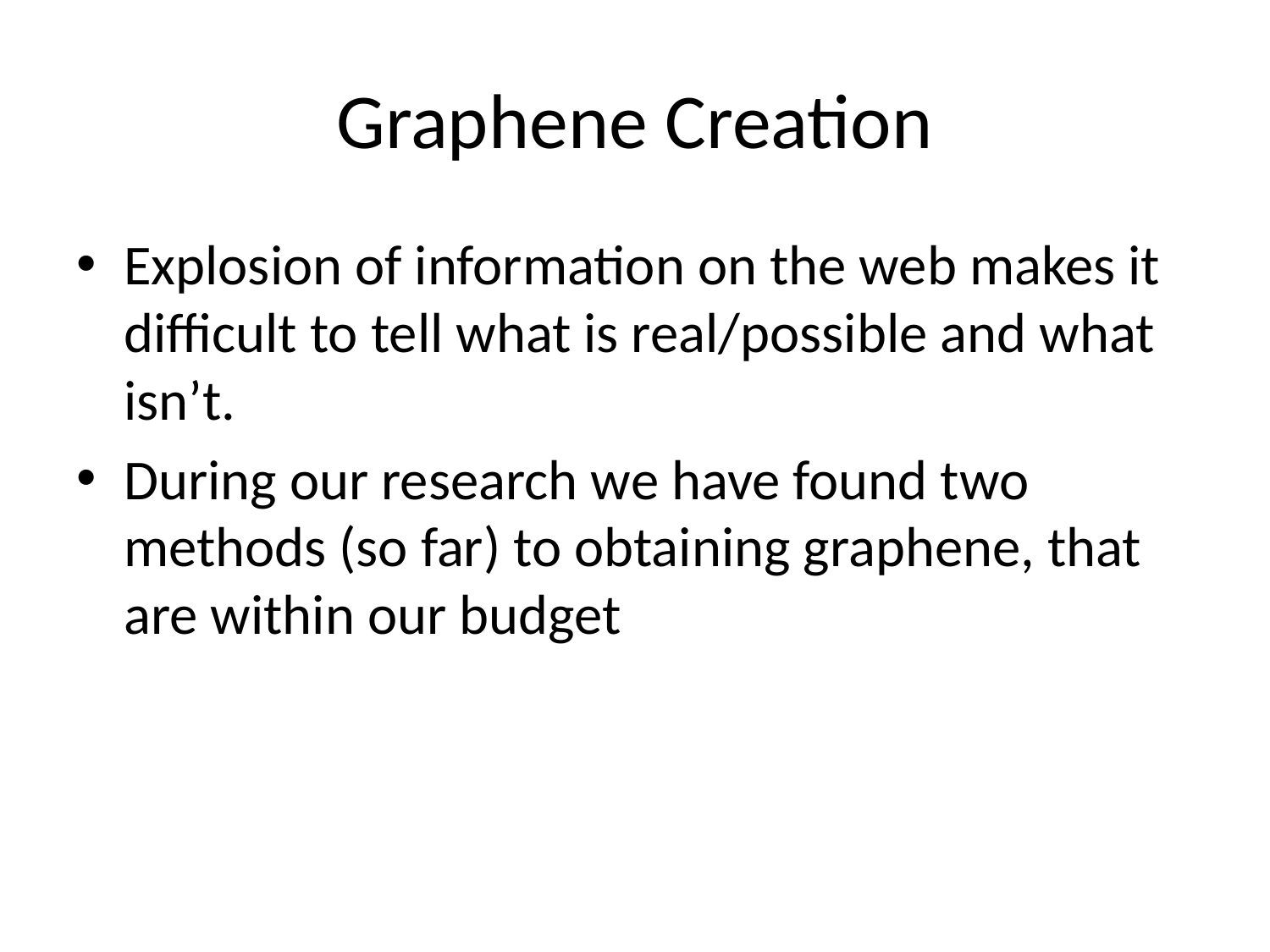

# Graphene Creation
Explosion of information on the web makes it difficult to tell what is real/possible and what isn’t.
During our research we have found two methods (so far) to obtaining graphene, that are within our budget